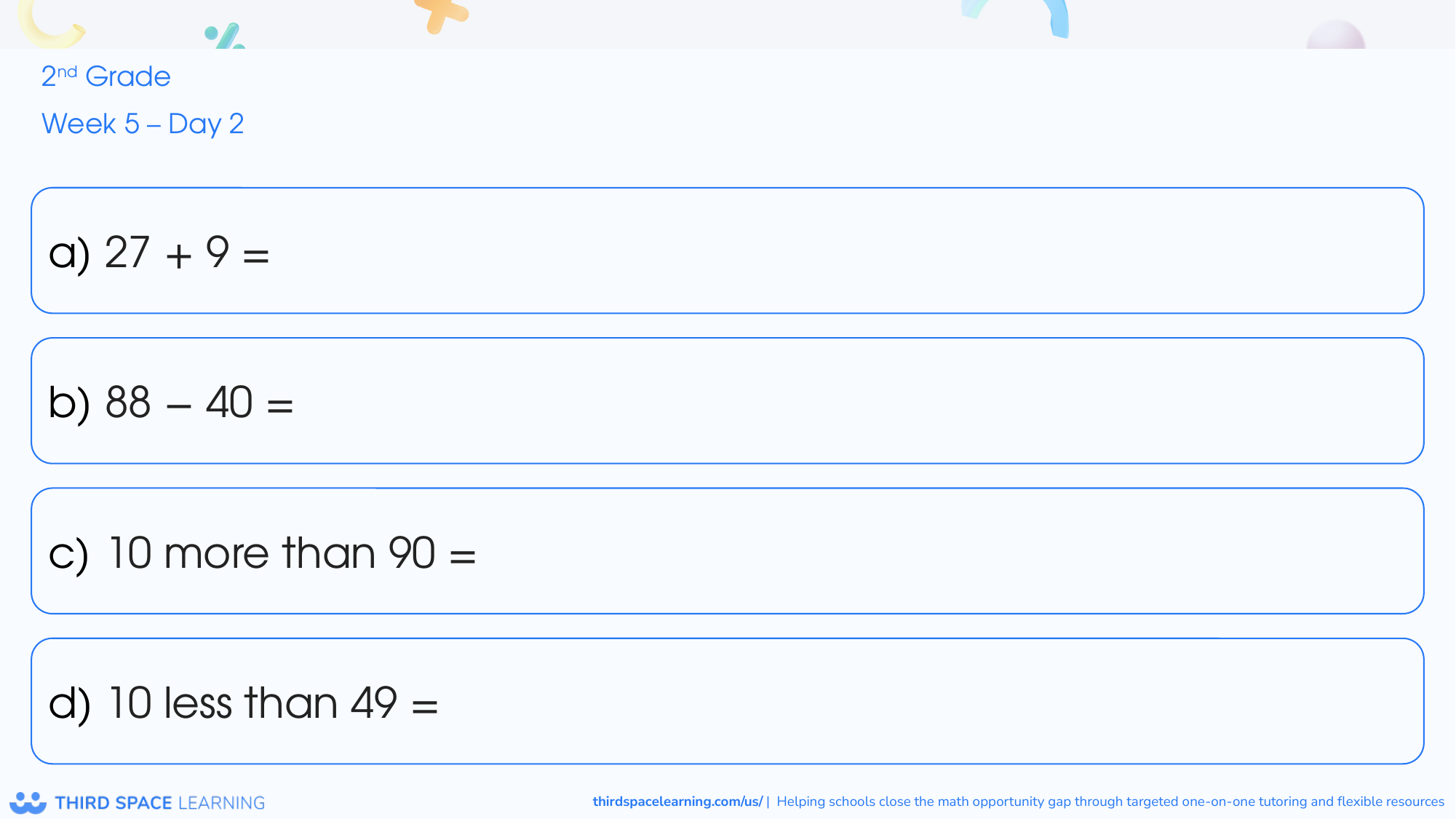

2nd Grade
Week 5 – Day 2
27 + 9 =
88 − 40 =
10 more than 90 =
10 less than 49 =